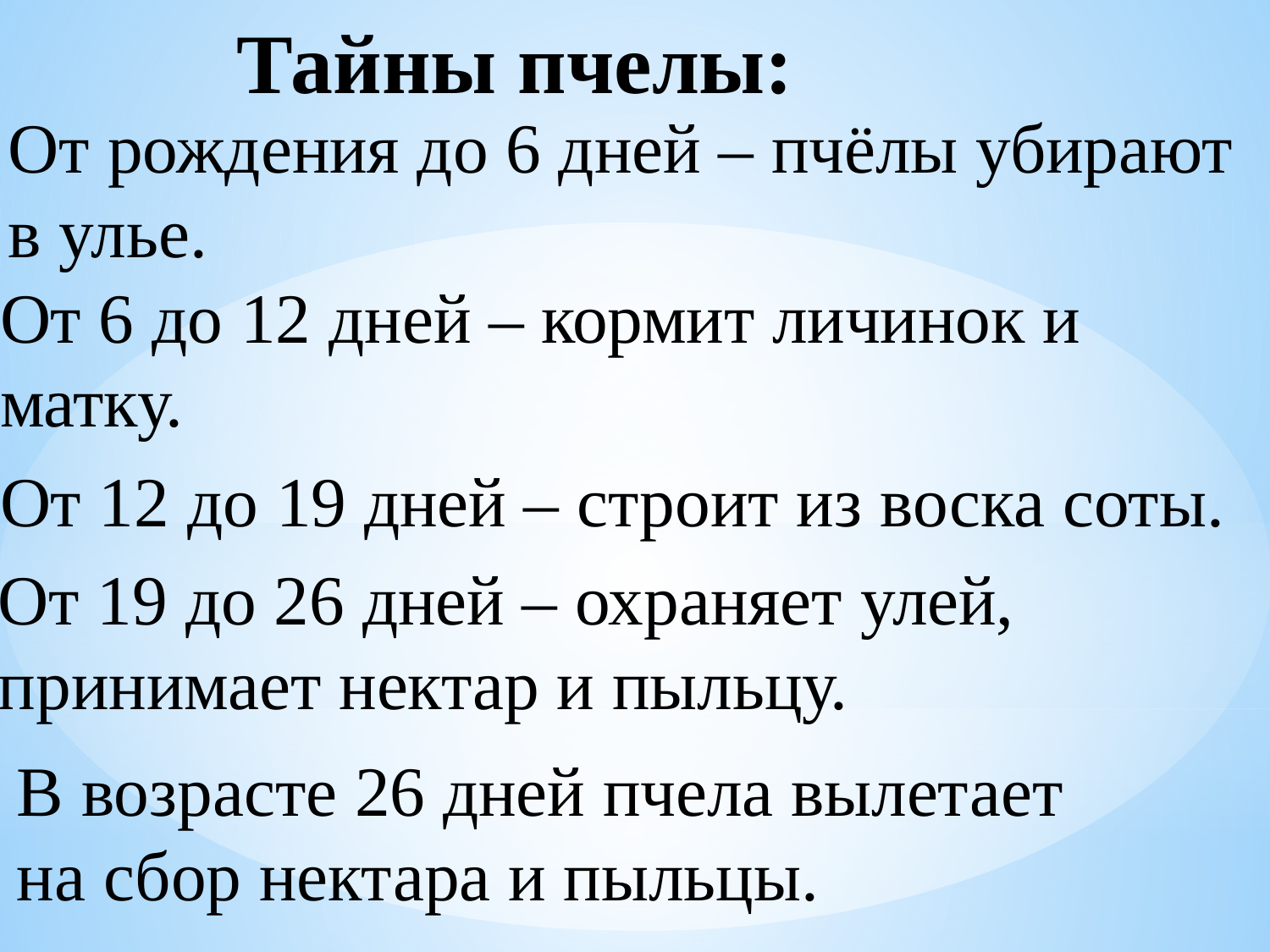

Тайны пчелы:
От рождения до 6 дней – пчёлы убирают в улье.
От 6 до 12 дней – кормит личинок и матку.
От 12 до 19 дней – строит из воска соты.
От 19 до 26 дней – охраняет улей,
принимает нектар и пыльцу.
В возрасте 26 дней пчела вылетает на сбор нектара и пыльцы.